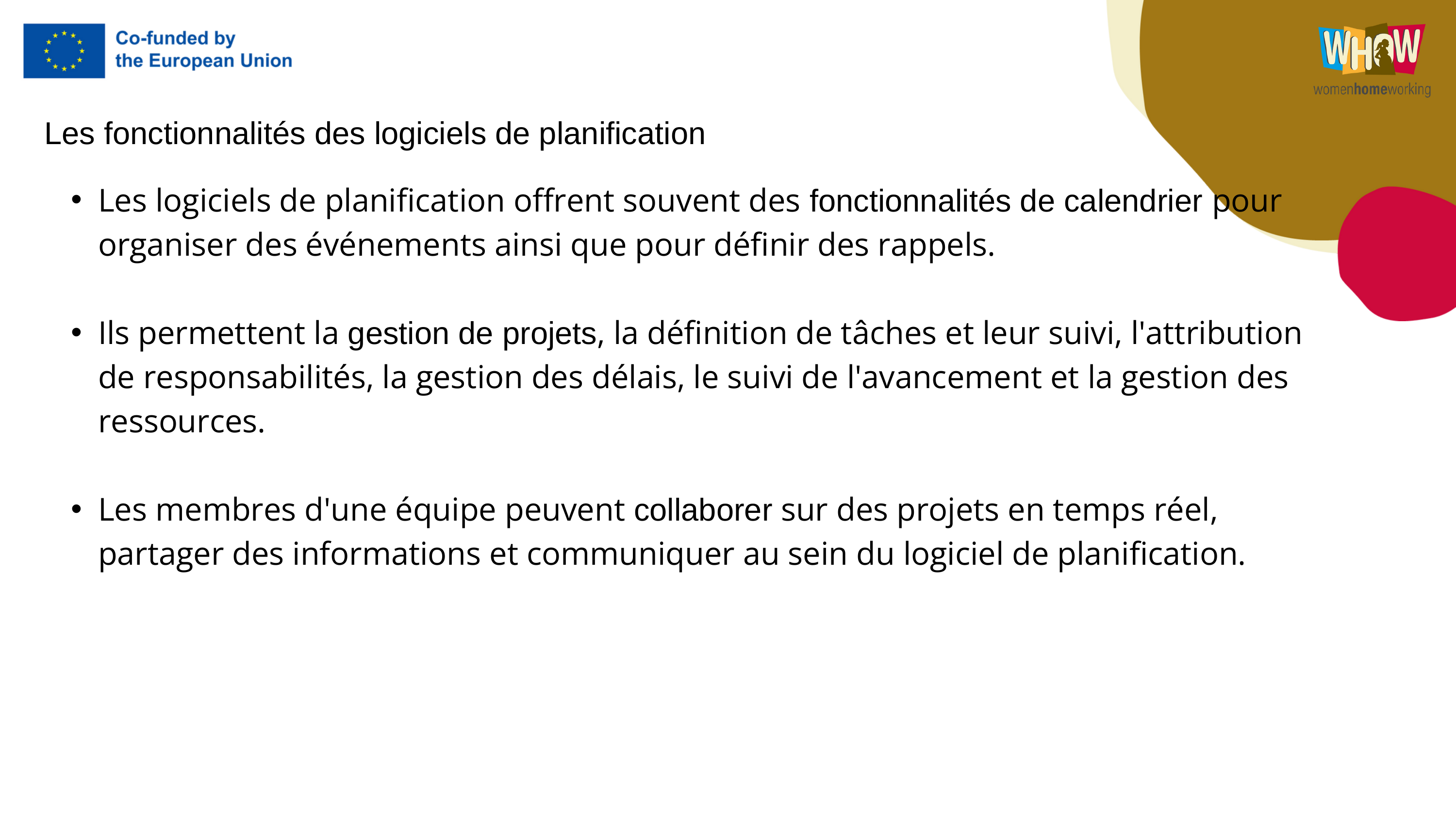

Les fonctionnalités des logiciels de planification
Les logiciels de planification offrent souvent des fonctionnalités de calendrier pour organiser des événements ainsi que pour définir des rappels.

Ils permettent la gestion de projets, la définition de tâches et leur suivi, l'attribution de responsabilités, la gestion des délais, le suivi de l'avancement et la gestion des ressources.

Les membres d'une équipe peuvent collaborer sur des projets en temps réel, partager des informations et communiquer au sein du logiciel de planification.